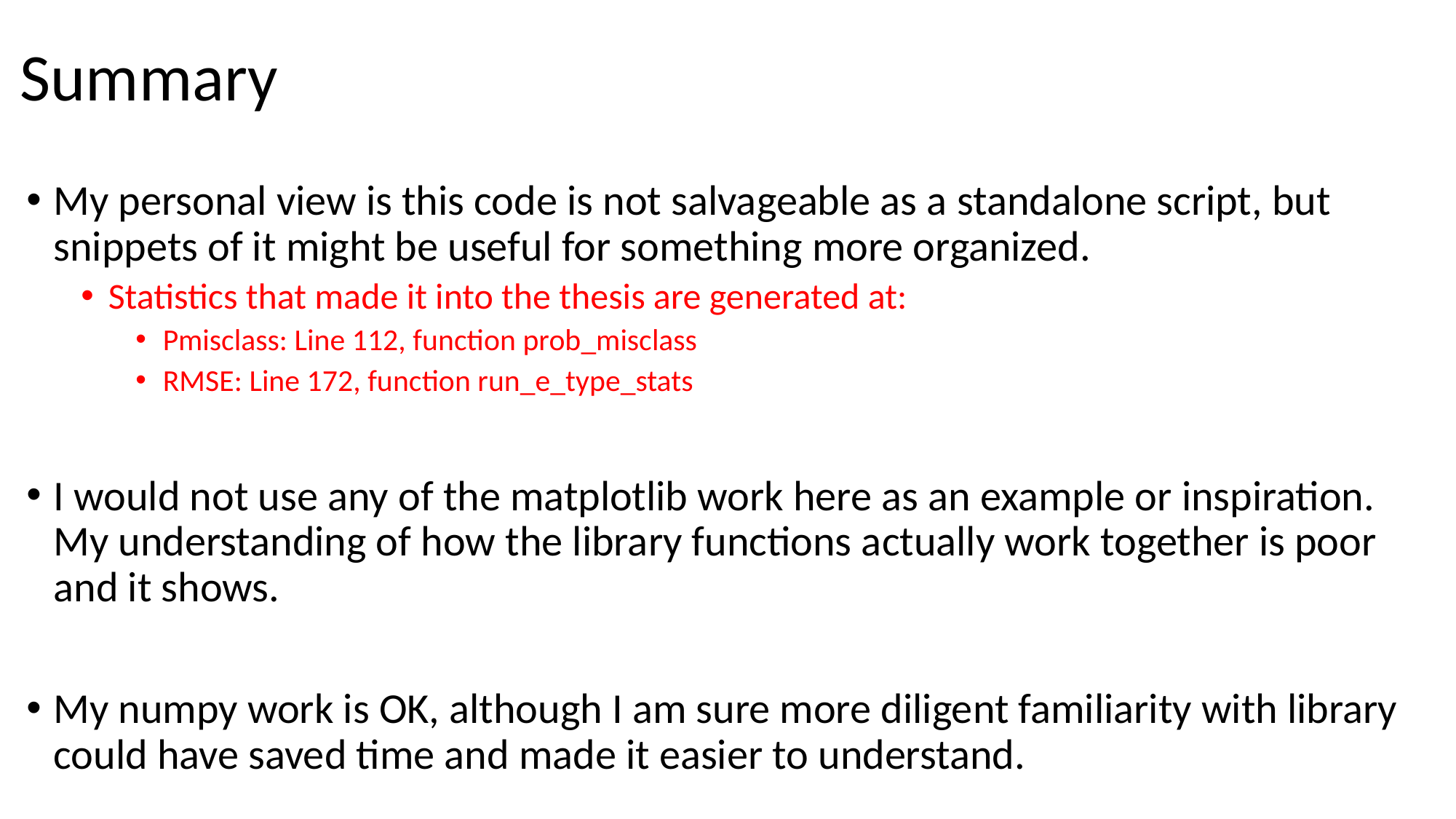

# Summary
My personal view is this code is not salvageable as a standalone script, but snippets of it might be useful for something more organized.
Statistics that made it into the thesis are generated at:
Pmisclass: Line 112, function prob_misclass
RMSE: Line 172, function run_e_type_stats

I would not use any of the matplotlib work here as an example or inspiration.  My understanding of how the library functions actually work together is poor and it shows.

My numpy work is OK, although I am sure more diligent familiarity with library could have saved time and made it easier to understand.